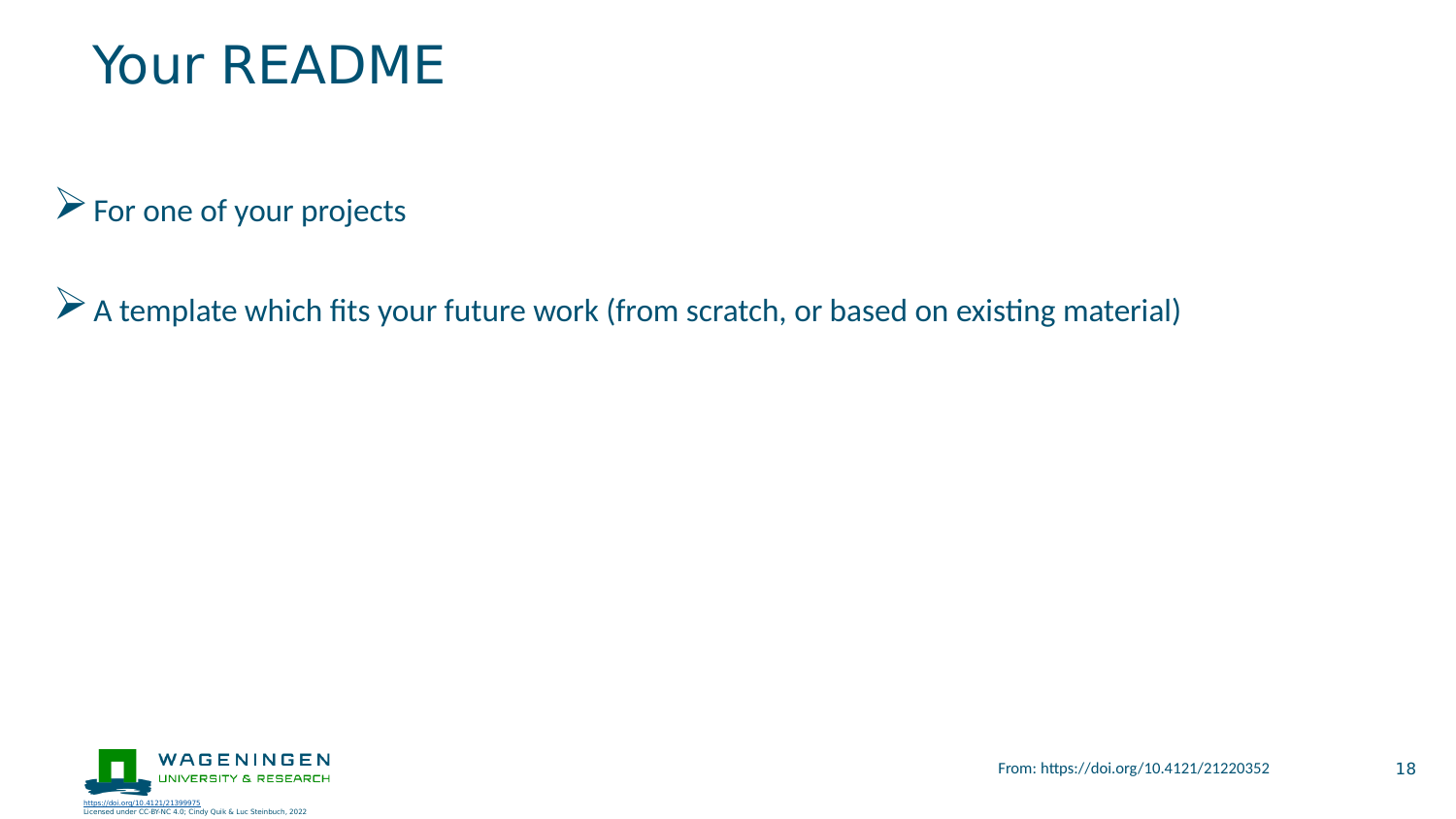

# Your README
For one of your projects
A template which fits your future work (from scratch, or based on existing material)

From: https://doi.org/10.4121/21220352
18